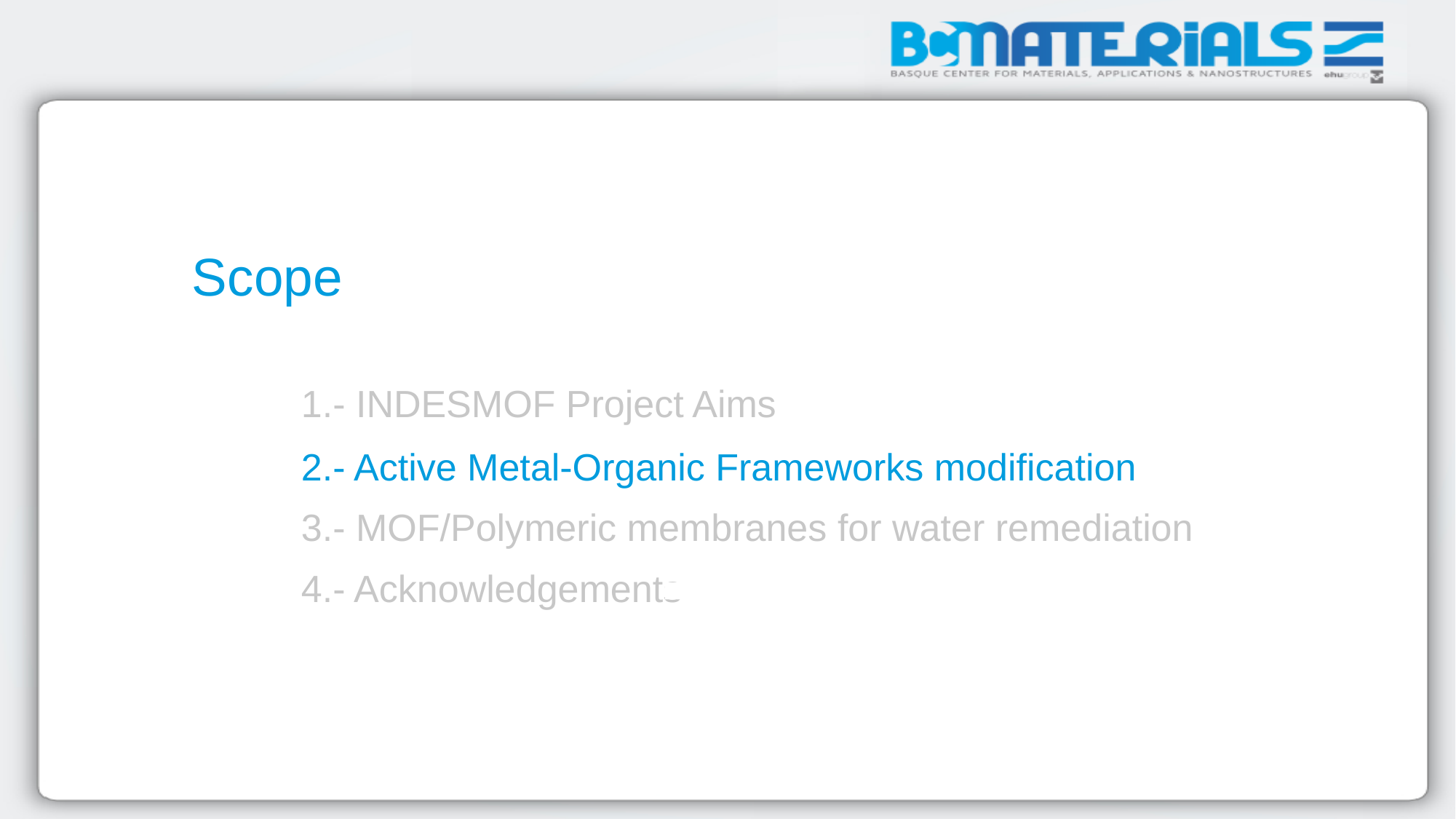

# Scope 1.- INDESMOF Project Aims 2.- Active Metal-Organic Frameworks modification 3.- MOF/Polymeric membranes for water remediation 4.- Acknowledgements